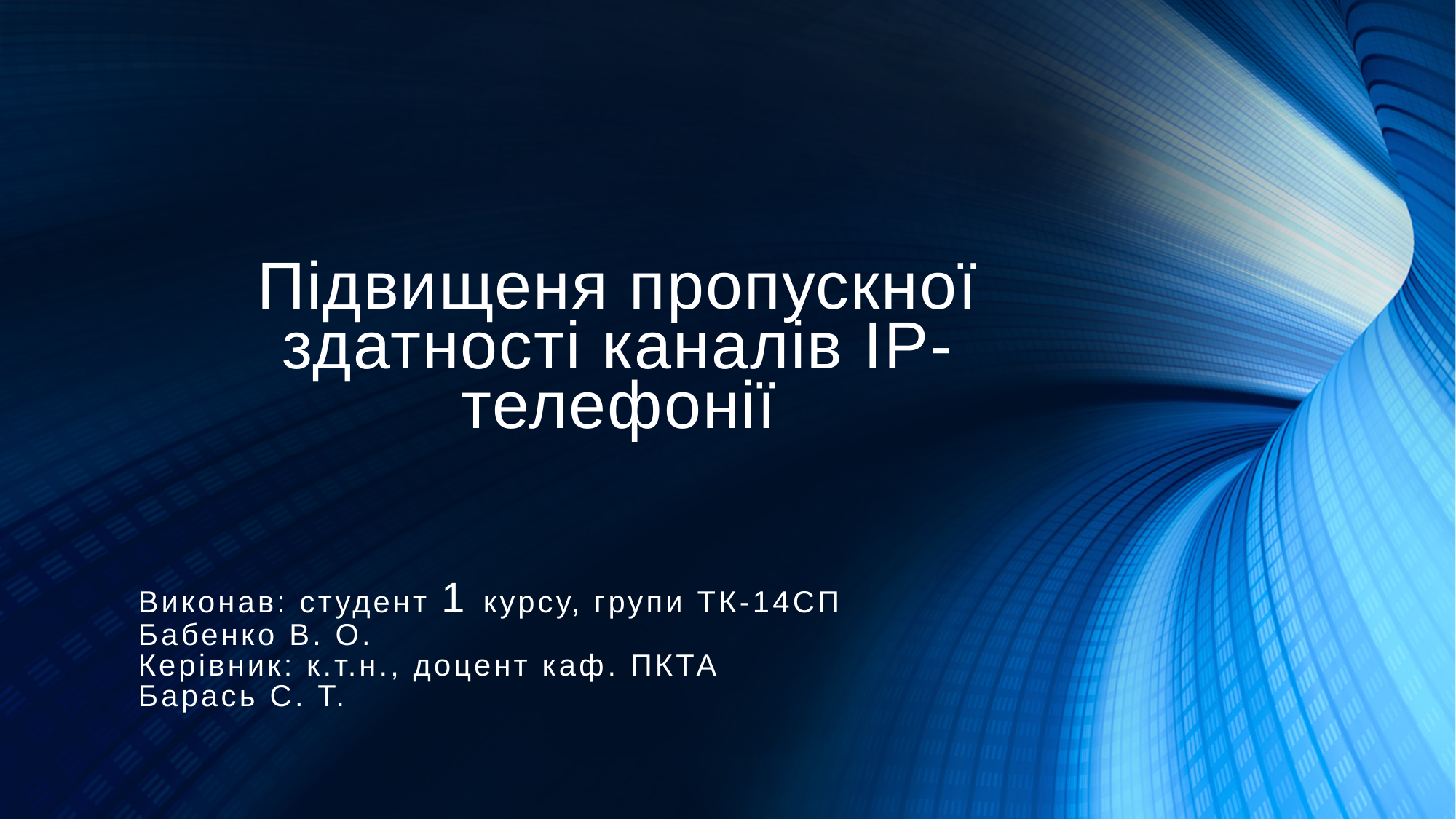

# Підвищеня пропускної здатності каналів ІР-телефонії
Виконав: студент 1 курсу, групи ТК-14сп
Бабенко В. О.
Керівник: к.т.н., доцент каф. ПКТА
Барась С. Т.